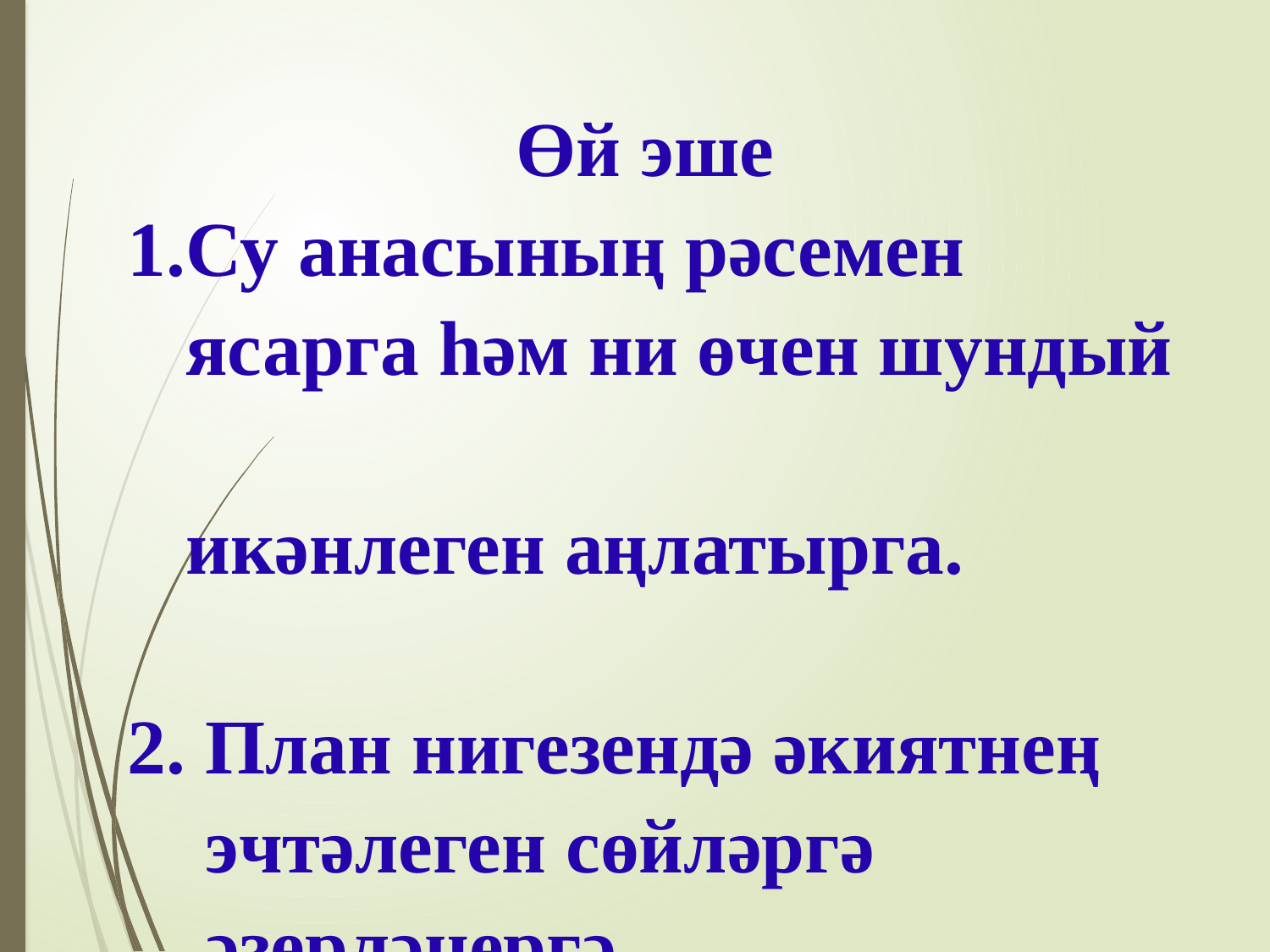

Өй эше
Су анасының рәсемен
   ясарга hәм ни өчен шундый
   икәнлеген аңлатырга.

2. План нигезендә әкиятнең
    эчтәлеген сөйләргә
    әзерләнергә